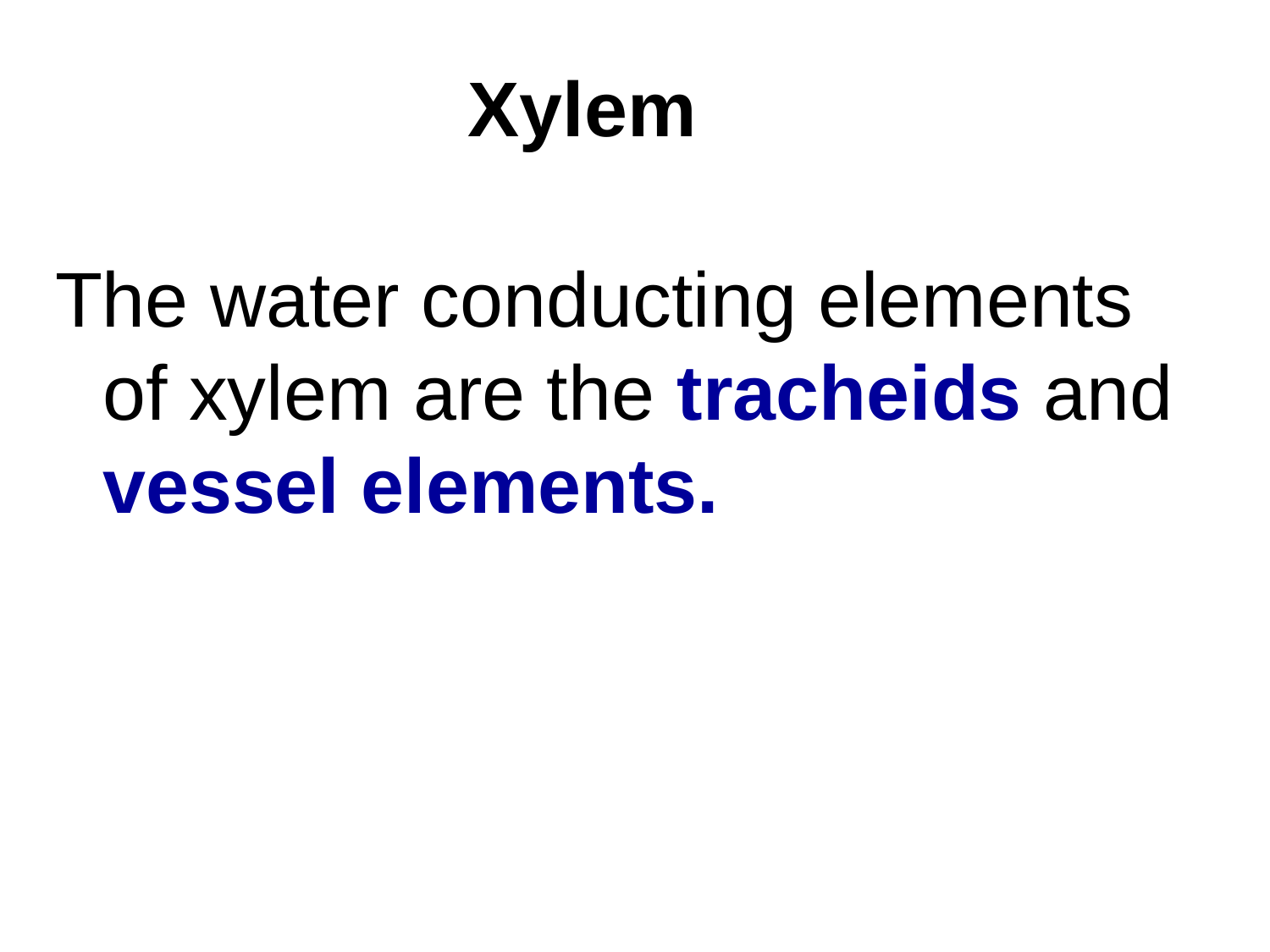

Xylem
The water conducting elements of xylem are the tracheids and vessel elements.